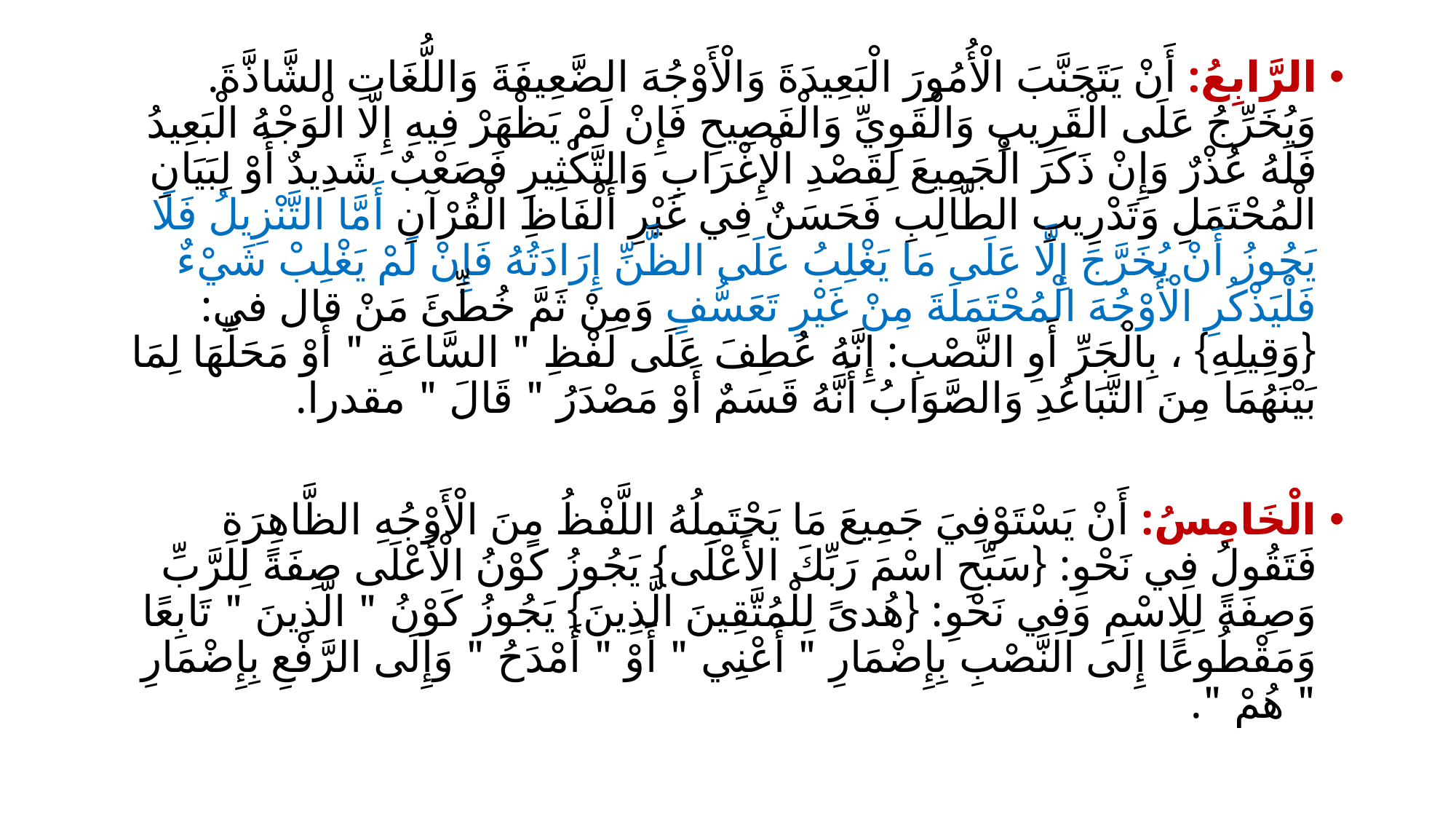

الرَّابِعُ: أَنْ يَتَجَنَّبَ الْأُمُورَ الْبَعِيدَةَ وَالْأَوْجُهَ الضَّعِيفَةَ وَاللُّغَاتِ الشَّاذَّةَ.
وَيُخَرِّجُ عَلَى الْقَرِيبِ وَالْقَوِيِّ وَالْفَصِيحِ فَإِنْ لَمْ يَظْهَرْ فِيهِ إِلَّا الْوَجْهُ الْبَعِيدُ فَلَهُ عُذْرٌ وَإِنْ ذَكَرَ الْجَمِيعَ لِقَصْدِ الْإِغْرَابِ وَالتَّكْثِيرِ فَصَعْبٌ شَدِيدٌ أَوْ لِبَيَانِ الْمُحْتَمَلِ وَتَدْرِيبِ الطَّالِبِ فَحَسَنٌ فِي غَيْرِ أَلْفَاظِ الْقُرْآنِ أَمَّا التَّنْزِيلُ فَلَا يَجُوزُ أَنْ يُخَرَّجَ إِلَّا عَلَى مَا يَغْلِبُ عَلَى الظَّنِّ إِرَادَتُهُ فَإِنْ لَمْ يَغْلِبْ شَيْءٌ فَلْيَذْكُرِ الْأَوْجُهَ الْمُحْتَمَلَةَ مِنْ غَيْرِ تَعَسُّفٍ وَمِنْ ثَمَّ خُطِّئَ مَنْ قال في: {وَقِيلِهِ} ، بِالْجَرِّ أَوِ النَّصْبِ: إِنَّهُ عُطِفَ عَلَى لَفْظِ " السَّاعَةِ " أَوْ مَحَلِّهَا لِمَا بَيْنَهُمَا مِنَ التَّبَاعُدِ وَالصَّوَابُ أَنَّهُ قَسَمٌ أَوْ مَصْدَرُ " قَالَ " مقدرا.

الْخَامِسُ: أَنْ يَسْتَوْفِيَ جَمِيعَ مَا يَحْتَمِلُهُ اللَّفْظُ مِنَ الْأَوْجُهِ الظَّاهِرَةِ فَتَقُولُ فِي نَحْوِ: {سَبِّحِ اسْمَ رَبِّكَ الأَعْلَى} يَجُوزُ كَوْنُ الْأَعْلَى صِفَةً لِلرَّبِّ وَصِفَةً لِلِاسْمِ وَفِي نَحْوِ: {هُدىً لِلْمُتَّقِينَ الَّذِينَ} يَجُوزُ كَوْنُ " الَّذِينَ " تَابِعًا وَمَقْطُوعًا إِلَى النَّصْبِ بِإِضْمَارِ " أَعْنِي " أَوْ " أَمْدَحُ " وَإِلَى الرَّفْعِ بِإِضْمَارِ " هُمْ ".